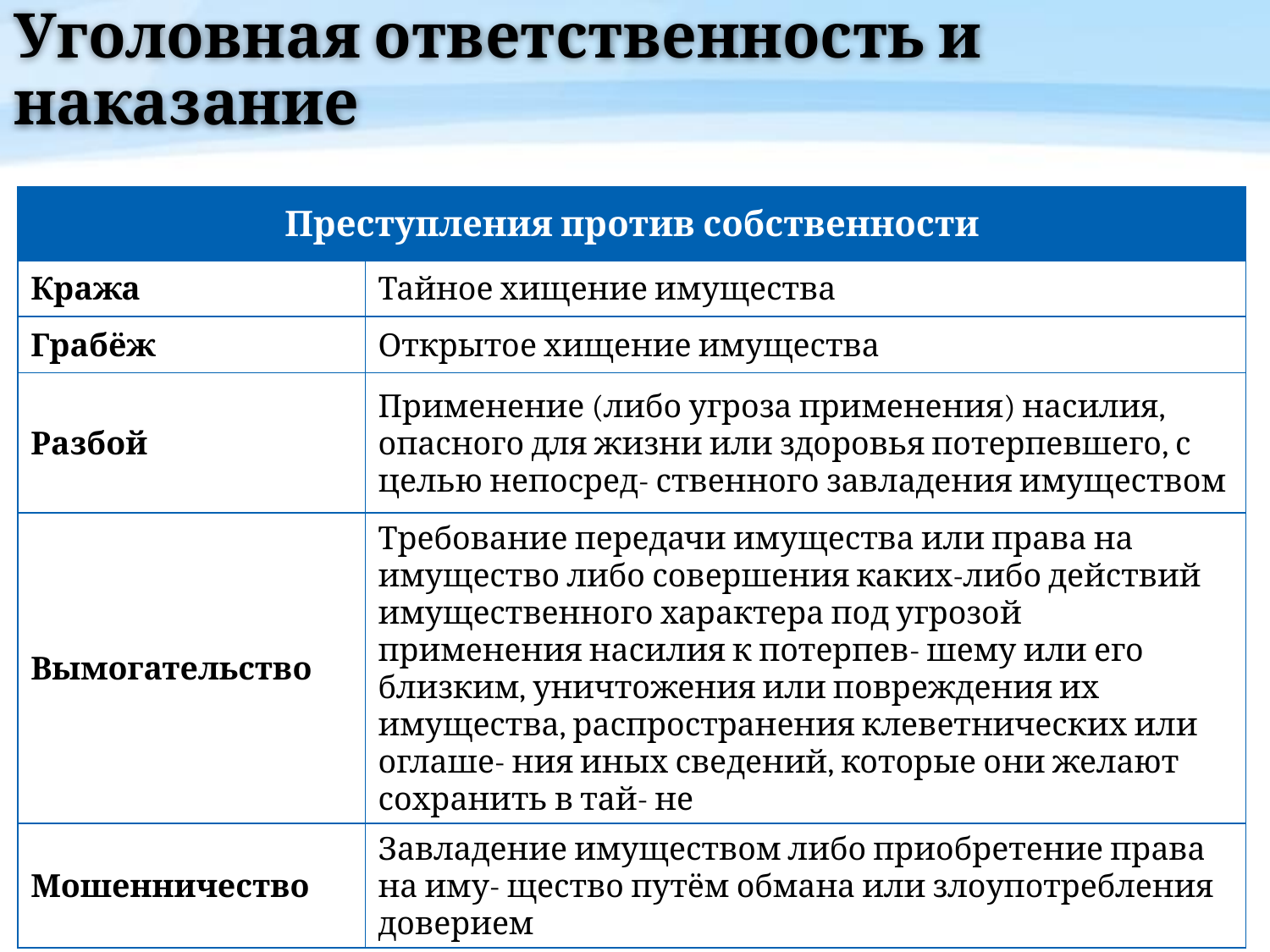

# Уголовная ответственность и наказание
| Преступления против собственности |  |
| --- | --- |
| Кража | Тайное хищение имущества |
| Грабёж | Открытое хищение имущества |
| Разбой | Применение (либо угроза применения) насилия, опасного для жизни или здоровья потерпевшего, с целью непосред- ственного завладения имуществом |
| Вымогательство | Требование передачи имущества или права на имущество либо совершения каких-либо действий имущественного характера под угрозой применения насилия к потерпев- шему или его близким, уничтожения или повреждения их имущества, распространения клеветнических или оглаше- ния иных сведений, которые они желают сохранить в тай- не |
| Мошенничество | Завладение имуществом либо приобретение права на иму- щество путём обмана или злоупотребления доверием |